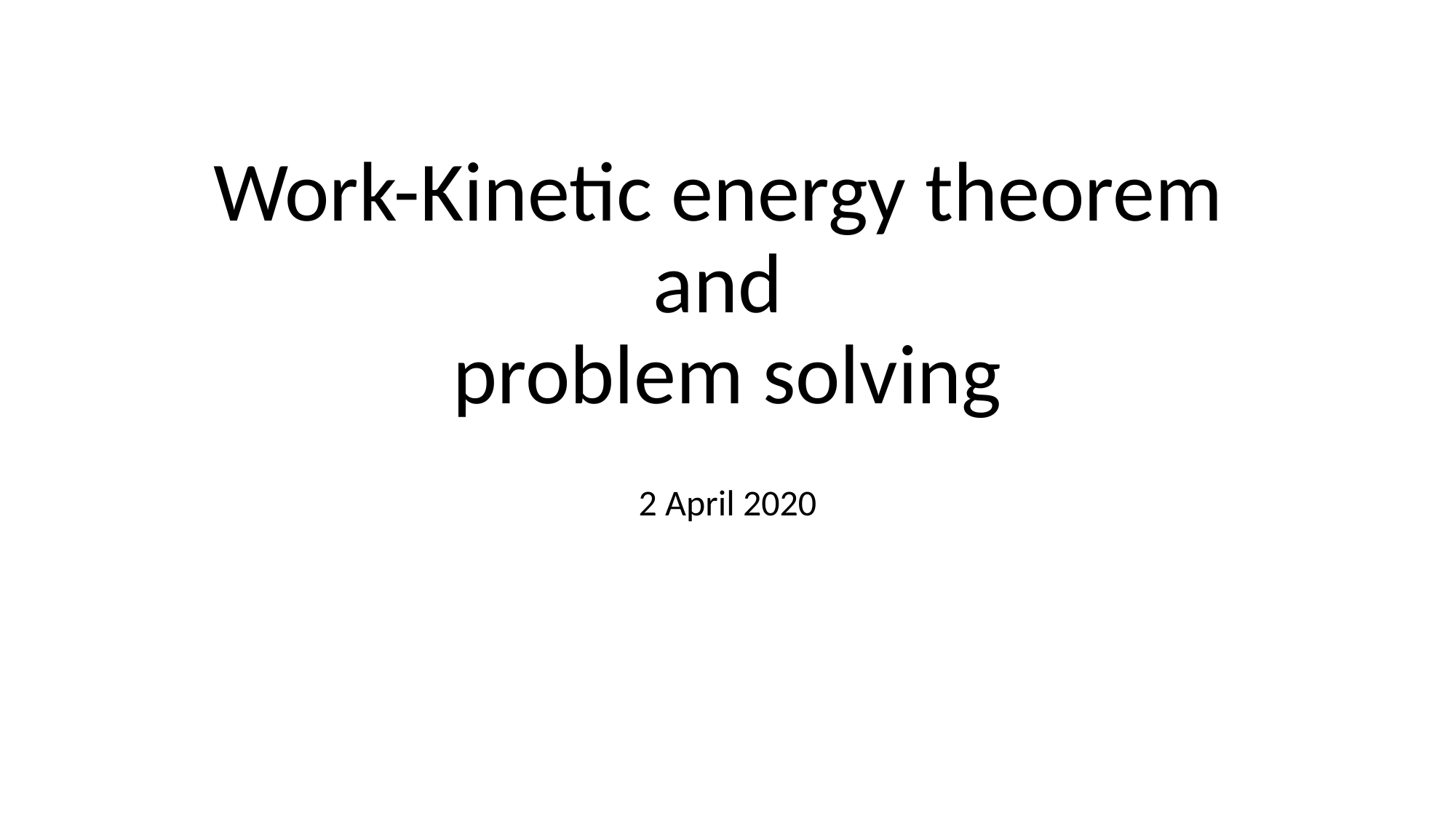

# Work-Kinetic energy theorem and problem solving
2 April 2020